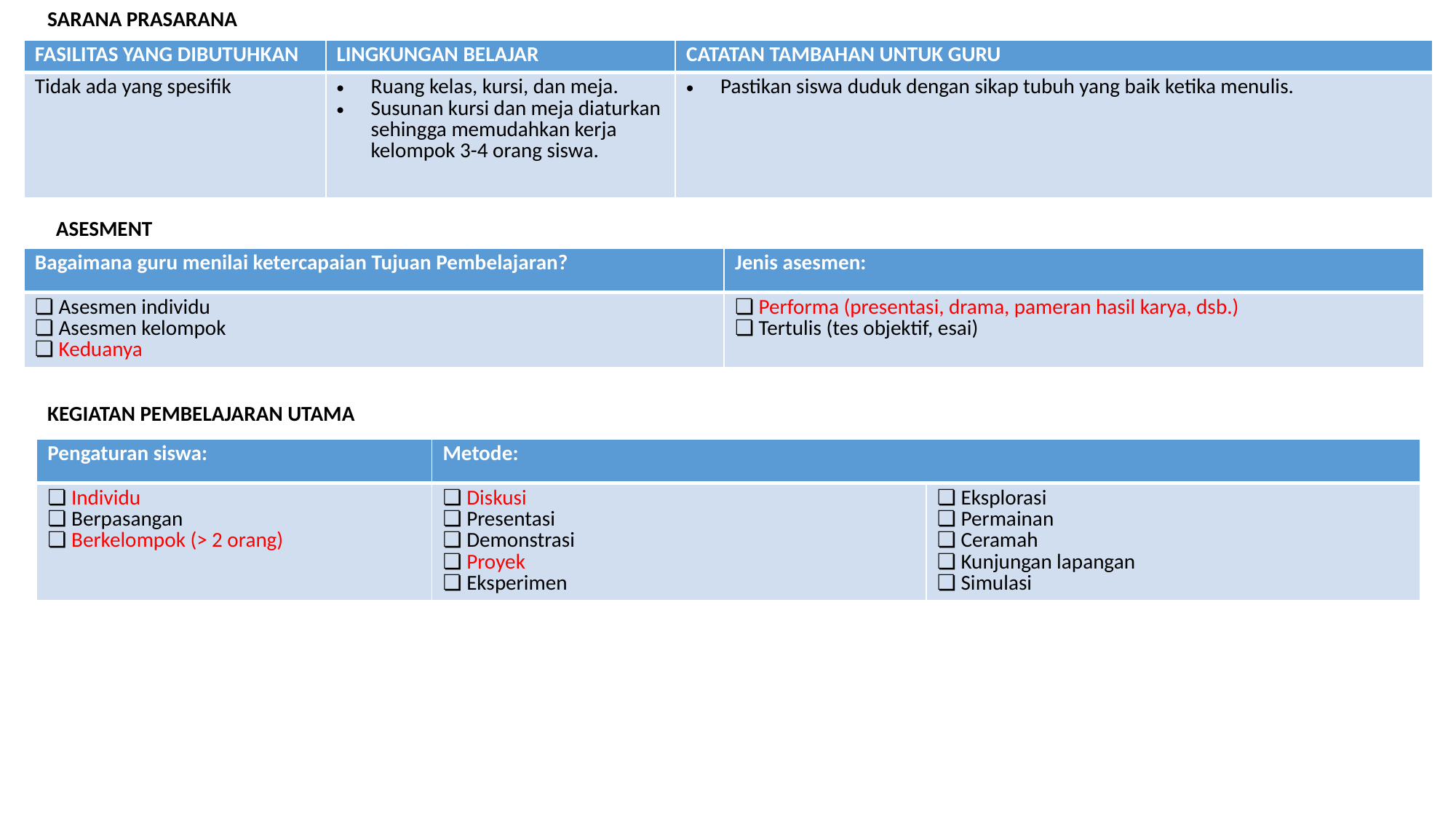

SARANA PRASARANA
| FASILITAS YANG DIBUTUHKAN | LINGKUNGAN BELAJAR | CATATAN TAMBAHAN UNTUK GURU |
| --- | --- | --- |
| Tidak ada yang spesifik | Ruang kelas, kursi, dan meja. Susunan kursi dan meja diaturkan sehingga memudahkan kerja kelompok 3-4 orang siswa. | Pastikan siswa duduk dengan sikap tubuh yang baik ketika menulis. |
ASESMENT
| Bagaimana guru menilai ketercapaian Tujuan Pembelajaran? | Jenis asesmen: |
| --- | --- |
| ❏ Asesmen individu ❏ Asesmen kelompok ❏ Keduanya | ❏ Performa (presentasi, drama, pameran hasil karya, dsb.) ❏ Tertulis (tes objektif, esai) |
KEGIATAN PEMBELAJARAN UTAMA
| Pengaturan siswa: | Metode: |  |
| --- | --- | --- |
| ❏ Individu ❏ Berpasangan ❏ Berkelompok (> 2 orang) | ❏ Diskusi ❏ Presentasi ❏ Demonstrasi ❏ Proyek ❏ Eksperimen | ❏ Eksplorasi ❏ Permainan ❏ Ceramah ❏ Kunjungan lapangan ❏ Simulasi |